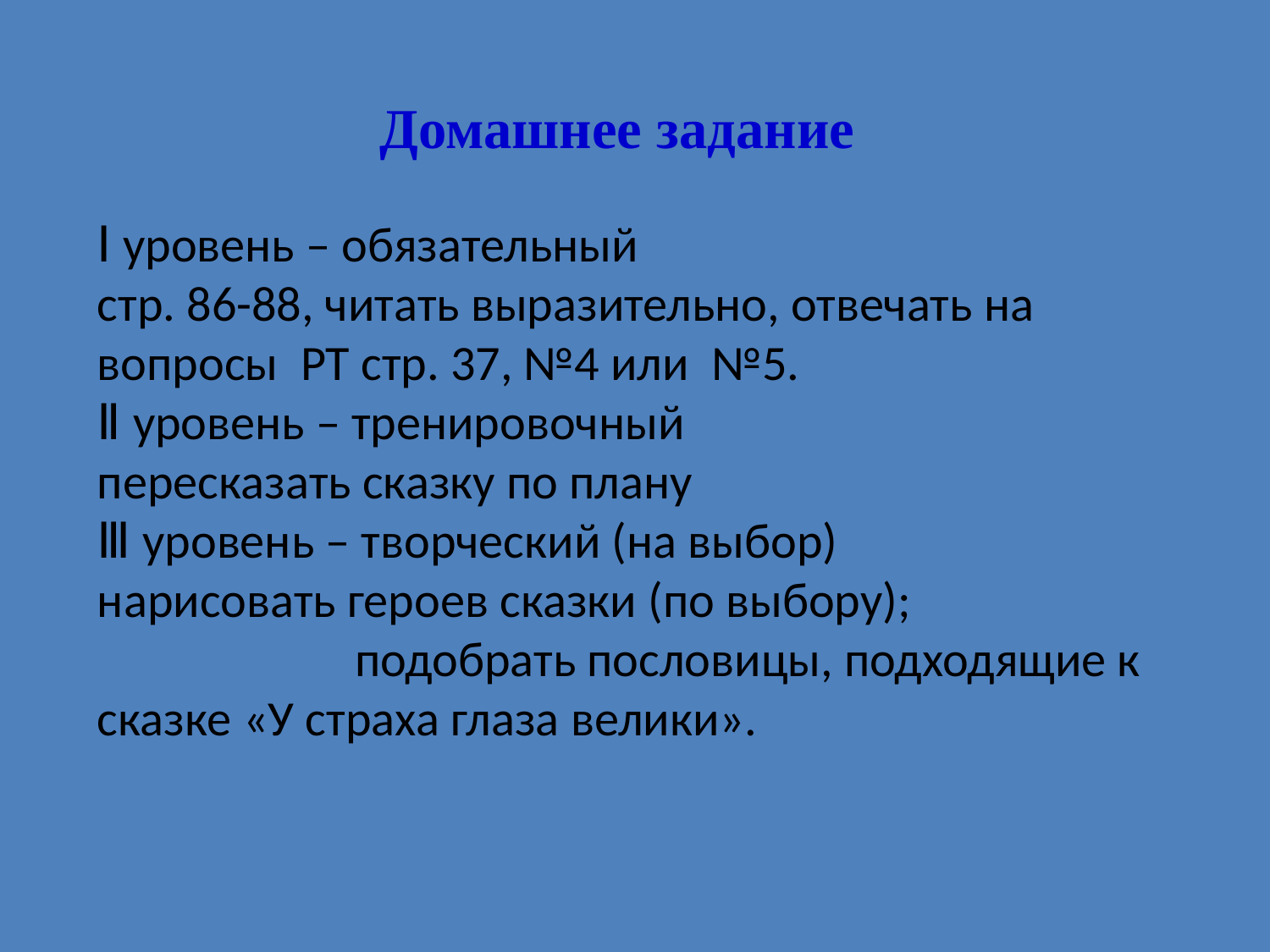

Домашнее задание
Ⅰ уровень – обязательный
стр. 86-88, читать выразительно, отвечать на вопросы  РТ стр. 37, №4 или  №5.
Ⅱ уровень – тренировочный                     пересказать сказку по плану
Ⅲ уровень – творческий (на выбор)                       нарисовать героев сказки (по выбору);                                              подобрать пословицы, подходящие к сказке «У страха глаза велики».